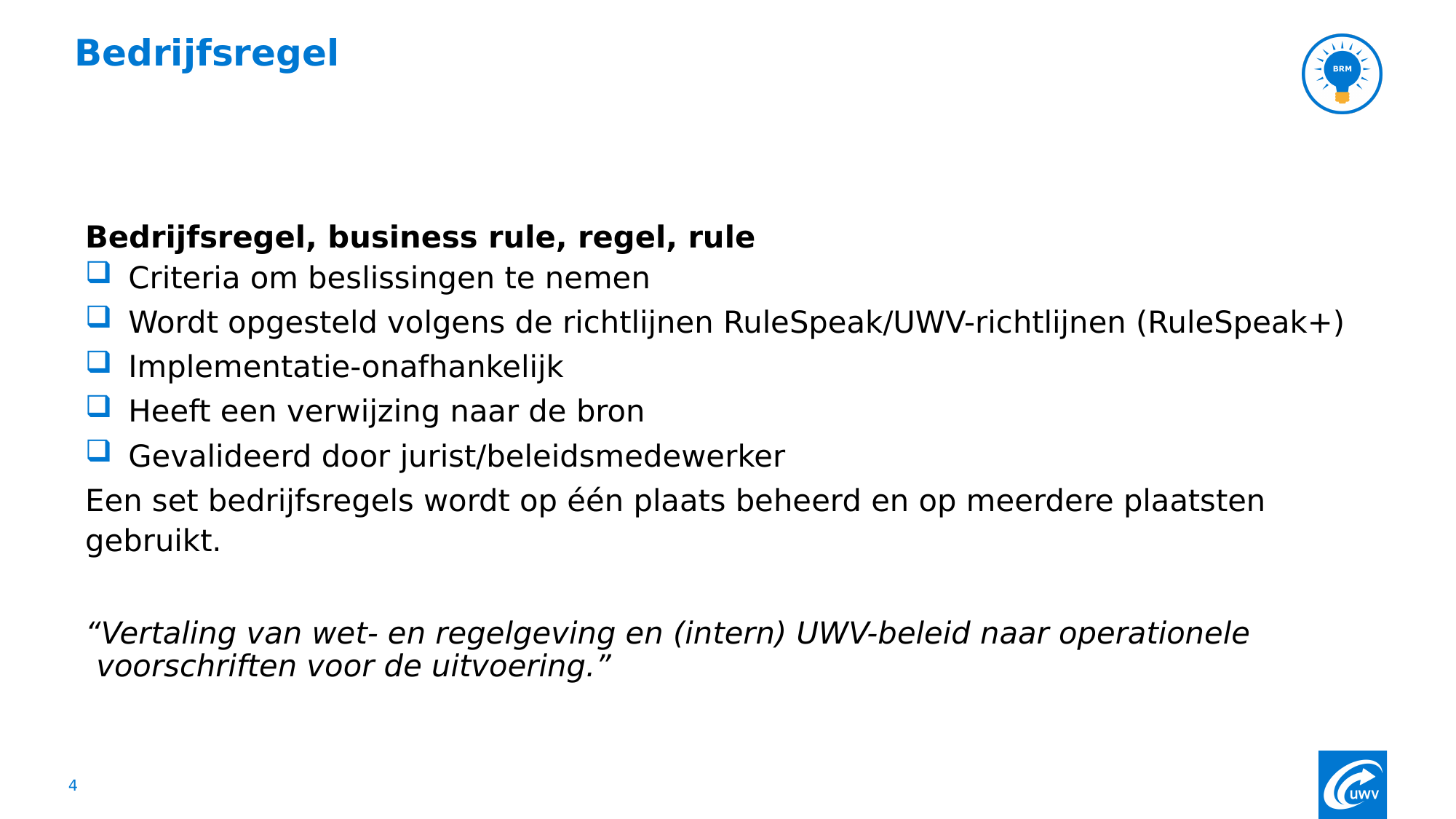

# Bedrijfsregel
Bedrijfsregel, business rule, regel, rule
Criteria om beslissingen te nemen
Wordt opgesteld volgens de richtlijnen RuleSpeak/UWV-richtlijnen (RuleSpeak+)
Implementatie-onafhankelijk
Heeft een verwijzing naar de bron
Gevalideerd door jurist/beleidsmedewerker
Een set bedrijfsregels wordt op één plaats beheerd en op meerdere plaatsten gebruikt.

“Vertaling van wet- en regelgeving en (intern) UWV-beleid naar operationele voorschriften voor de uitvoering.”
4